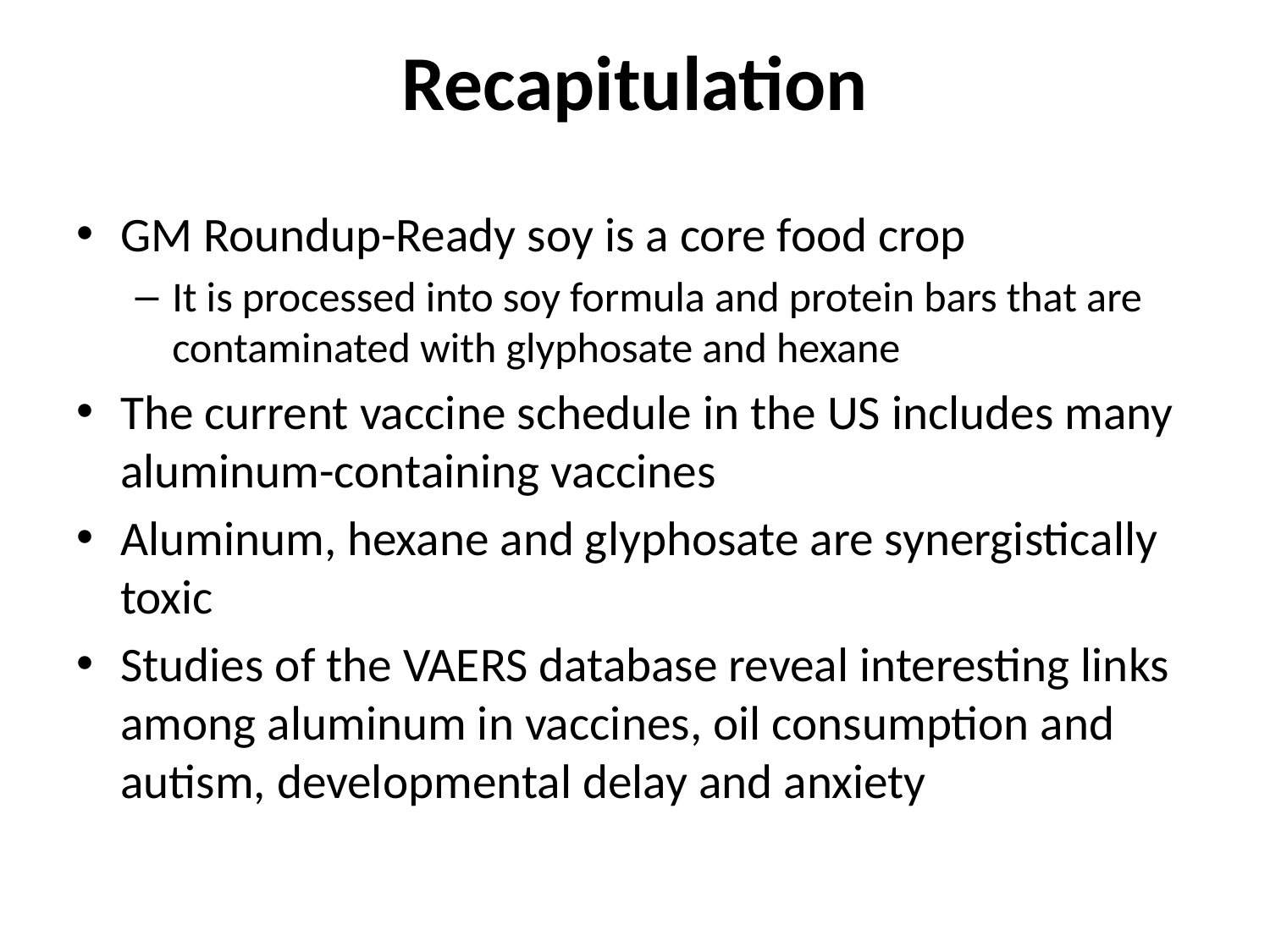

# Recapitulation
GM Roundup-Ready soy is a core food crop
It is processed into soy formula and protein bars that are contaminated with glyphosate and hexane
The current vaccine schedule in the US includes many aluminum-containing vaccines
Aluminum, hexane and glyphosate are synergistically toxic
Studies of the VAERS database reveal interesting links among aluminum in vaccines, oil consumption and autism, developmental delay and anxiety